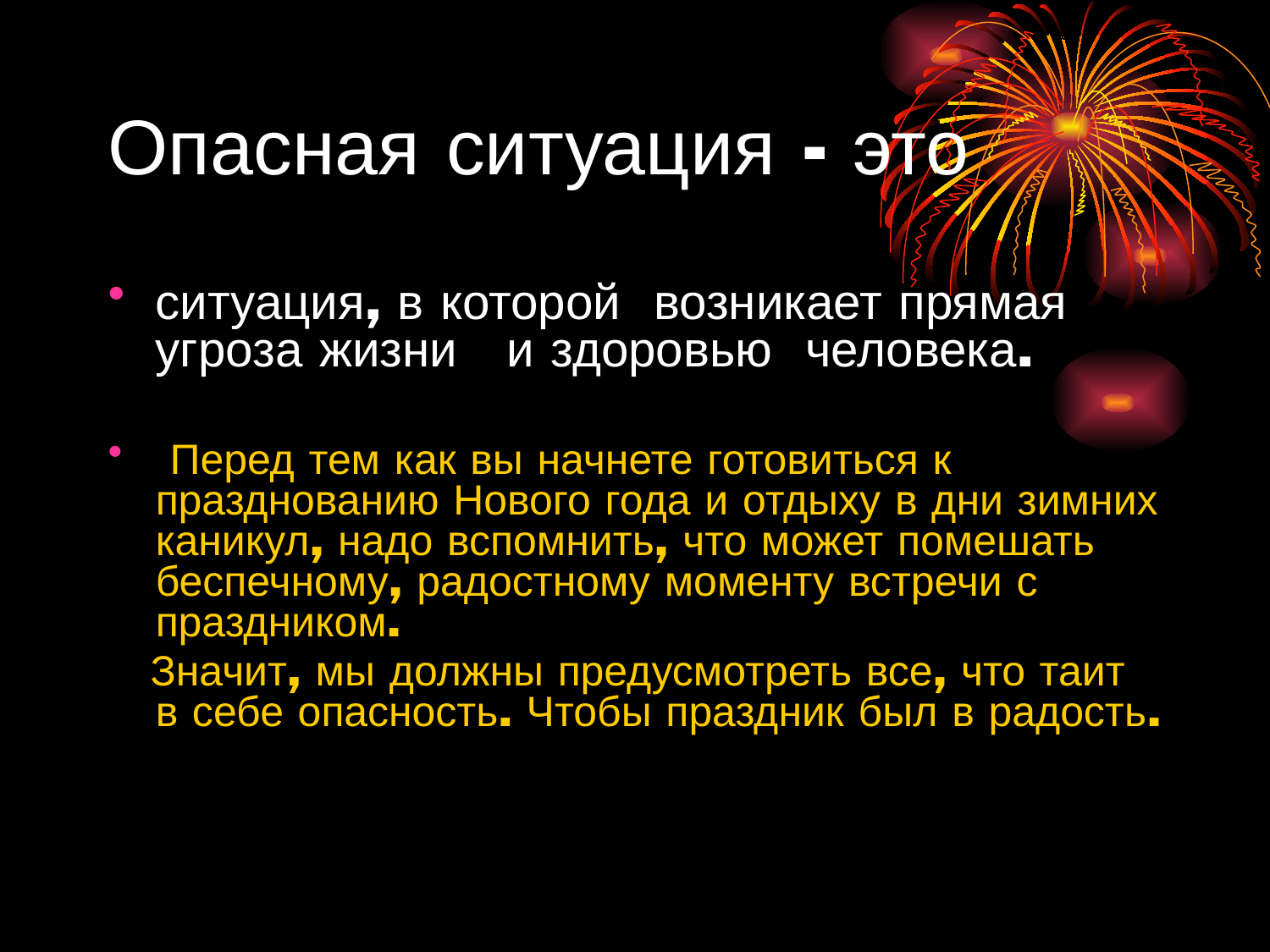

# Опасная ситуация - это
ситуация, в которой  возникает прямая  угроза жизни   и здоровью  человека.

 Перед тем как вы начнете готовиться к празднованию Нового года и отдыху в дни зимних каникул, надо вспомнить, что может помешать беспечному, радостному моменту встречи с праздником.
   Значит, мы должны предусмотреть все, что таит в себе опасность. Чтобы праздник был в радость.